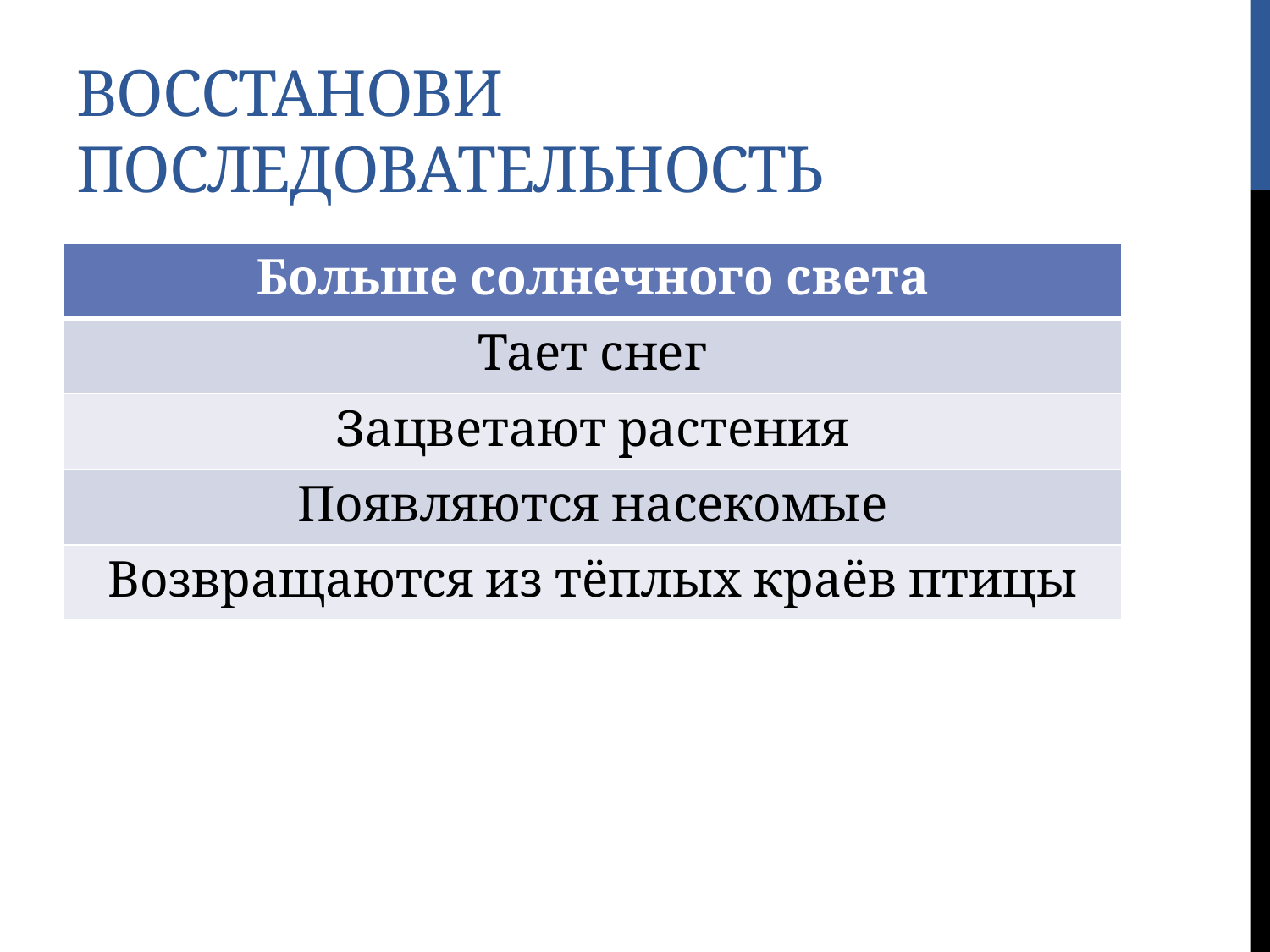

# Восстанови последовательность
| Больше солнечного света |
| --- |
| Тает снег |
| Зацветают растения |
| Появляются насекомые |
| Возвращаются из тёплых краёв птицы |